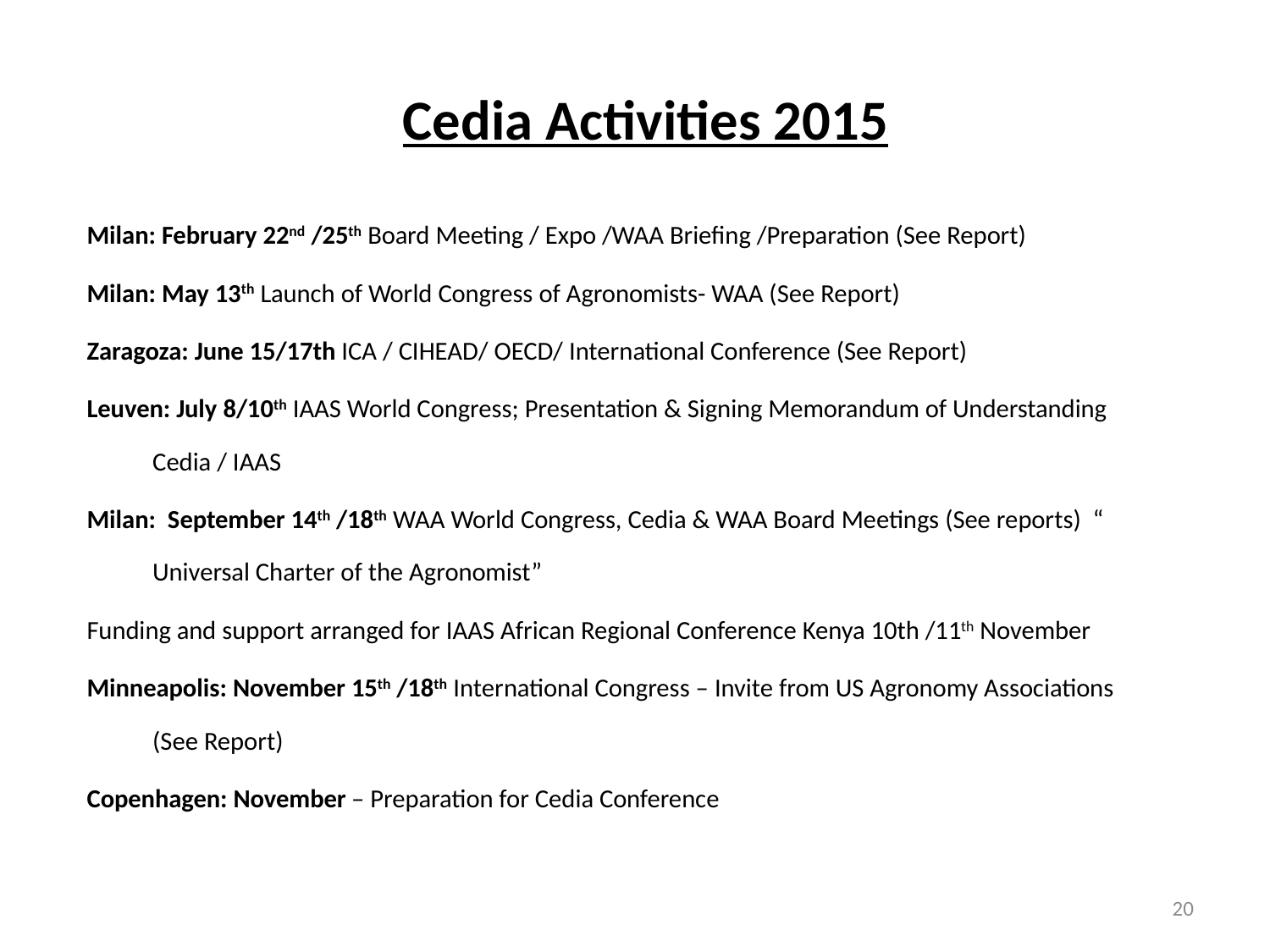

# Cedia Activities 2015
Milan: February 22nd /25th Board Meeting / Expo /WAA Briefing /Preparation (See Report)
Milan: May 13th Launch of World Congress of Agronomists- WAA (See Report)
Zaragoza: June 15/17th ICA / CIHEAD/ OECD/ International Conference (See Report)
Leuven: July 8/10th IAAS World Congress; Presentation & Signing Memorandum of Understanding Cedia / IAAS
Milan:  September 14th /18th WAA World Congress, Cedia & WAA Board Meetings (See reports)  “ Universal Charter of the Agronomist”
Funding and support arranged for IAAS African Regional Conference Kenya 10th /11th November
Minneapolis: November 15th /18th International Congress – Invite from US Agronomy Associations (See Report)
Copenhagen: November – Preparation for Cedia Conference

20